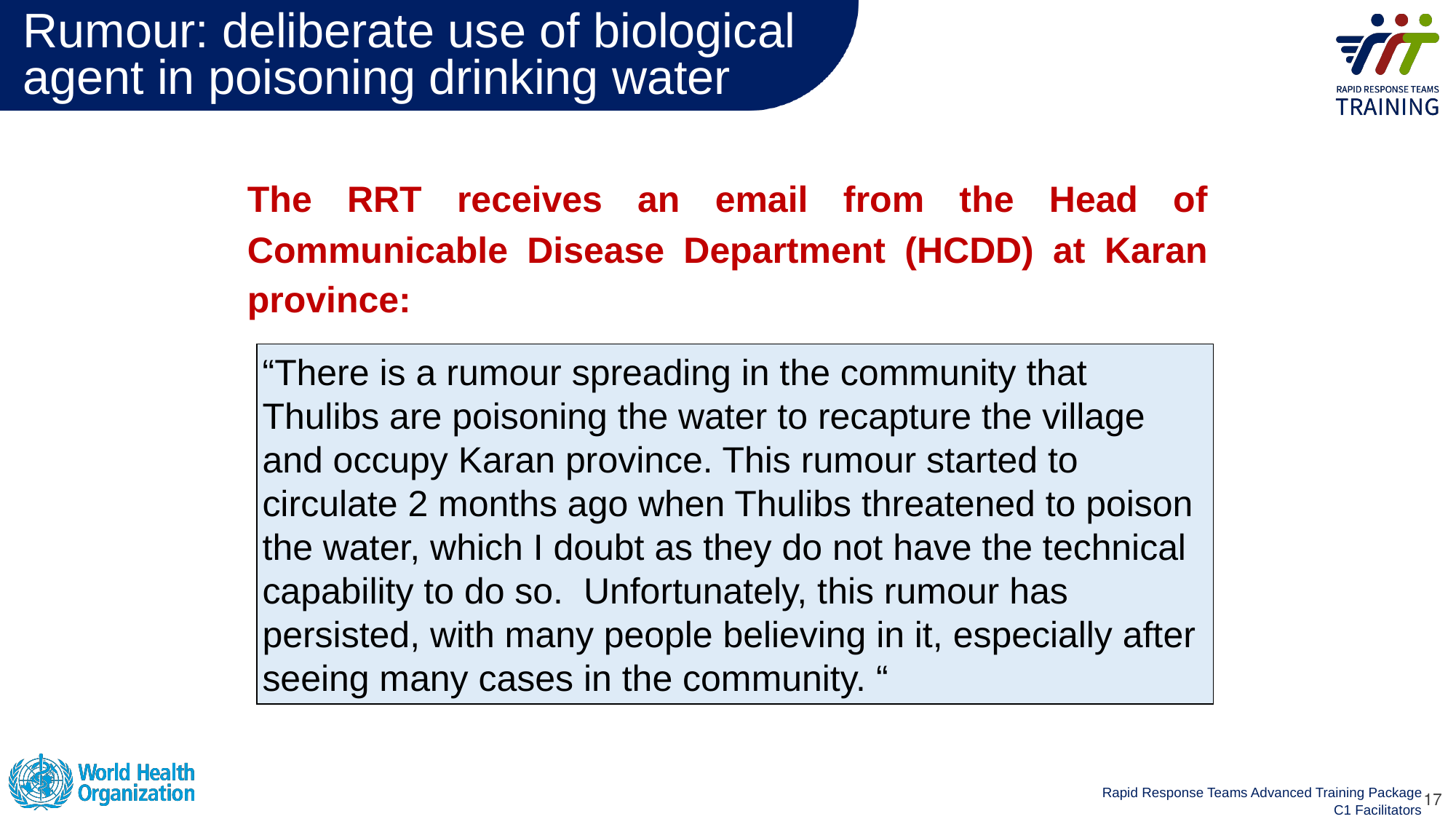

# Rumour: deliberate use of biological agent in poisoning drinking water
The RRT receives an email from the Head of Communicable Disease Department (HCDD) at Karan province:
“There is a rumour spreading in the community that Thulibs are poisoning the water to recapture the village and occupy Karan province. This rumour started to circulate 2 months ago when Thulibs threatened to poison the water, which I doubt as they do not have the technical capability to do so.  Unfortunately, this rumour has persisted, with many people believing in it, especially after seeing many cases in the community. “